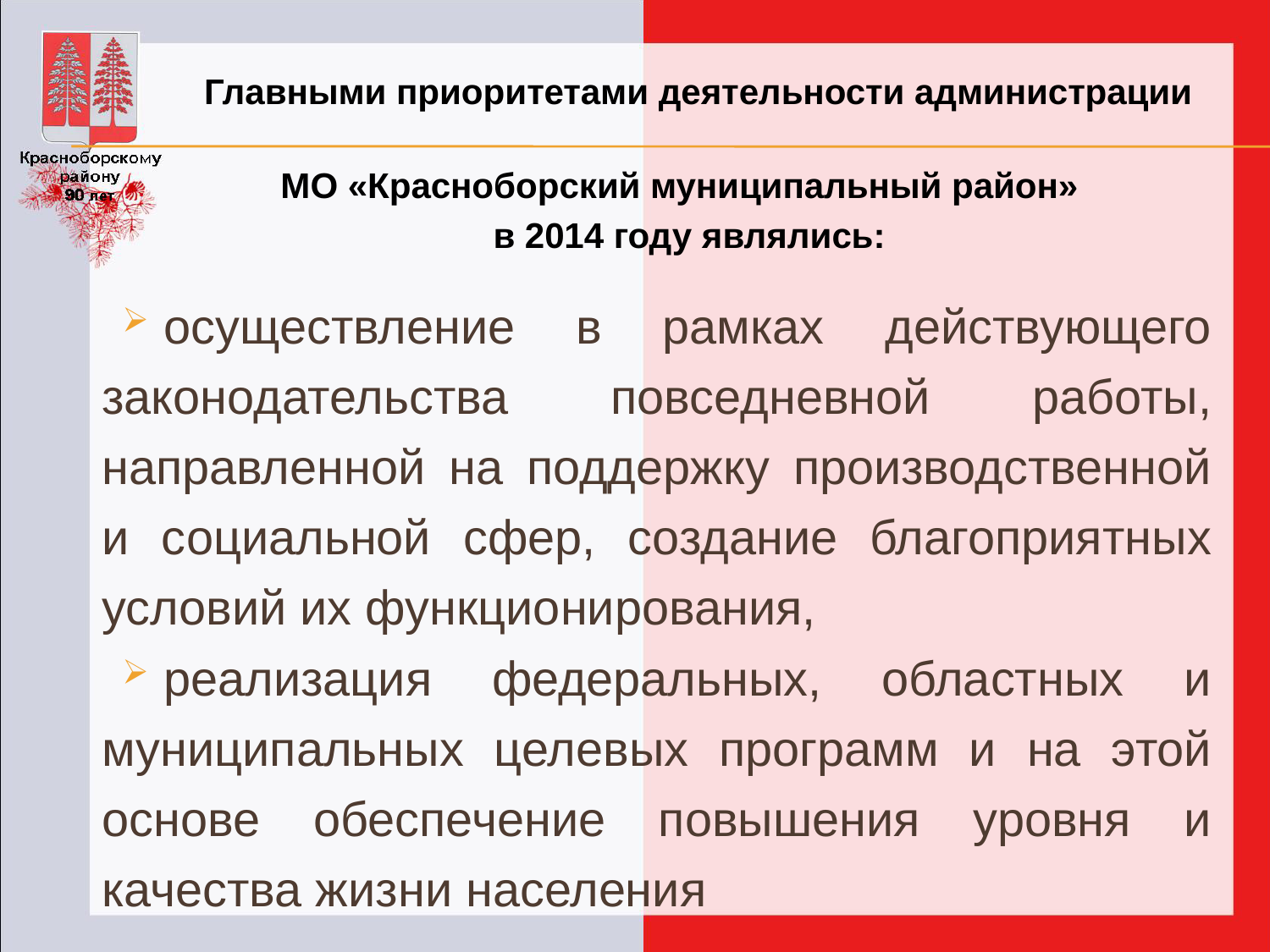

Главными приоритетами деятельности администрации
МО «Красноборский муниципальный район»
 в 2014 году являлись:

осуществление в рамках действующего законодательства повседневной работы, направленной на поддержку производственной и социальной сфер, создание благоприятных условий их функционирования,
реализация федеральных, областных и муниципальных целевых программ и на этой основе обеспечение повышения уровня и качества жизни населения